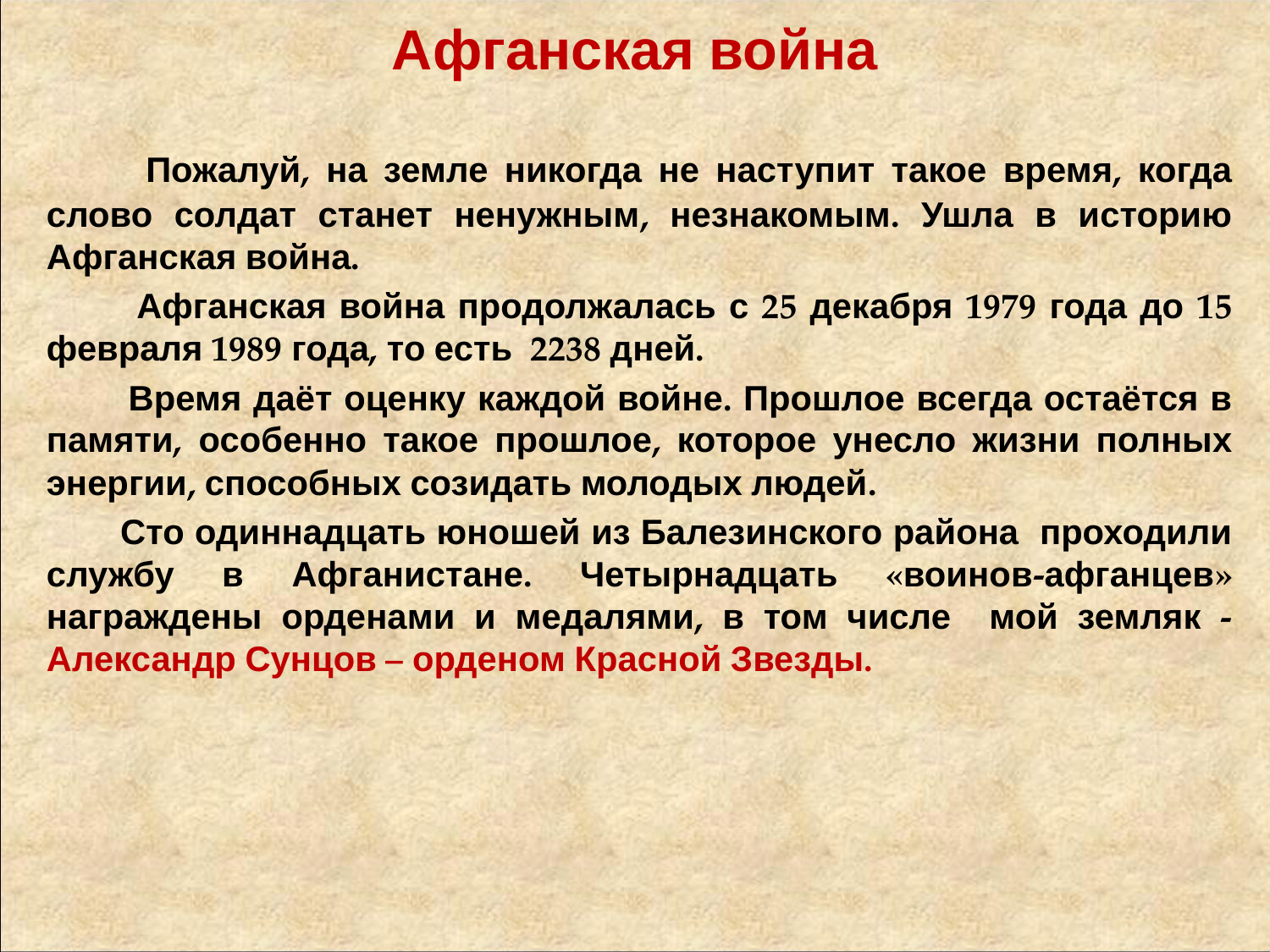

# Афганская война
     Пожалуй, на земле никогда не наступит такое время, когда слово солдат станет ненужным, незнакомым. Ушла в историю Афганская война.
       Афганская война продолжалась с 25 декабря 1979 года до 15 февраля 1989 года, то есть  2238 дней.
       Время даёт оценку каждой войне. Прошлое всегда остаётся в памяти, особенно такое прошлое, которое унесло жизни полных энергии, способных созидать молодых людей.
       Сто одиннадцать юношей из Балезинского района  проходили службу в Афганистане. Четырнадцать «воинов-афганцев» награждены орденами и медалями, в том числе  мой земляк - Александр Сунцов – орденом Красной Звезды.